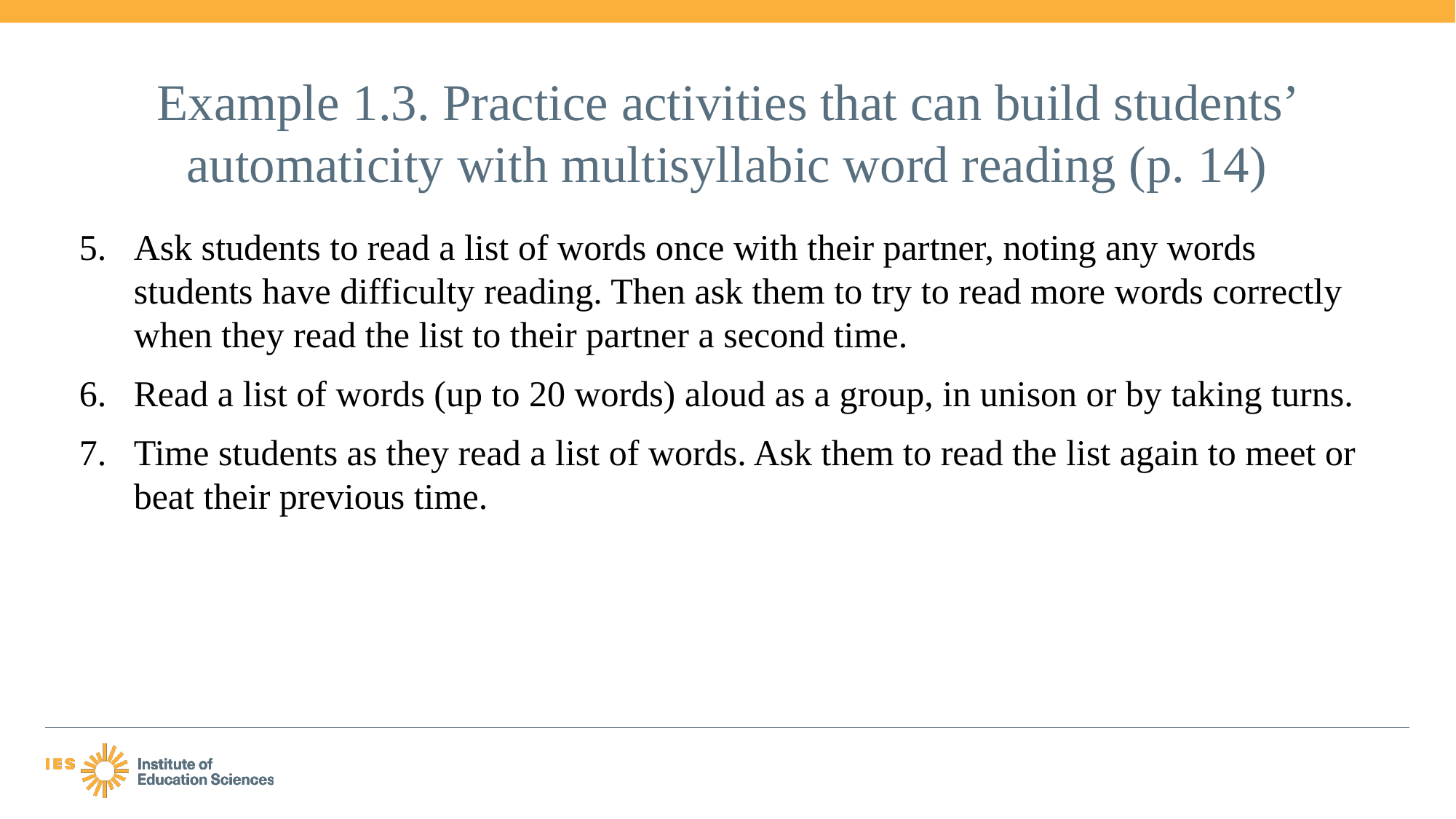

# Example 1.3. Practice activities that can build students’ automaticity with multisyllabic word reading (p. 14)
Ask students to read a list of words once with their partner, noting any words students have difficulty reading. Then ask them to try to read more words correctly when they read the list to their partner a second time.
Read a list of words (up to 20 words) aloud as a group, in unison or by taking turns.
Time students as they read a list of words. Ask them to read the list again to meet or beat their previous time.